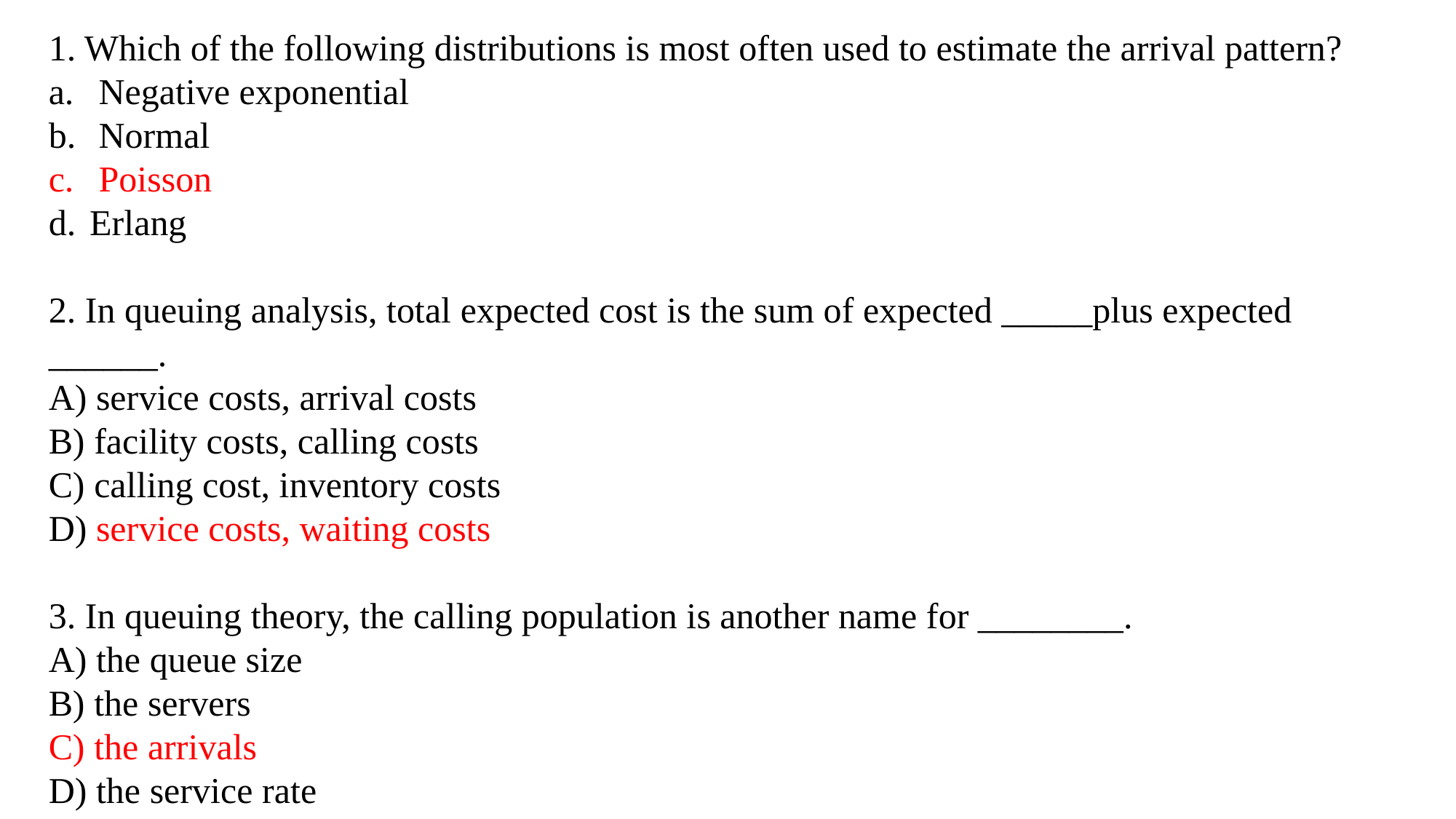

1. Which of the following distributions is most often used to estimate the arrival pattern?
 Negative exponential
 Normal
 Poisson
Erlang

2. In queuing analysis, total expected cost is the sum of expected _____plus expected ______.
A) service costs, arrival costs
B) facility costs, calling costs
C) calling cost, inventory costs
D) service costs, waiting costs

3. In queuing theory, the calling population is another name for ________.
A) the queue size
B) the servers
C) the arrivals
D) the service rate